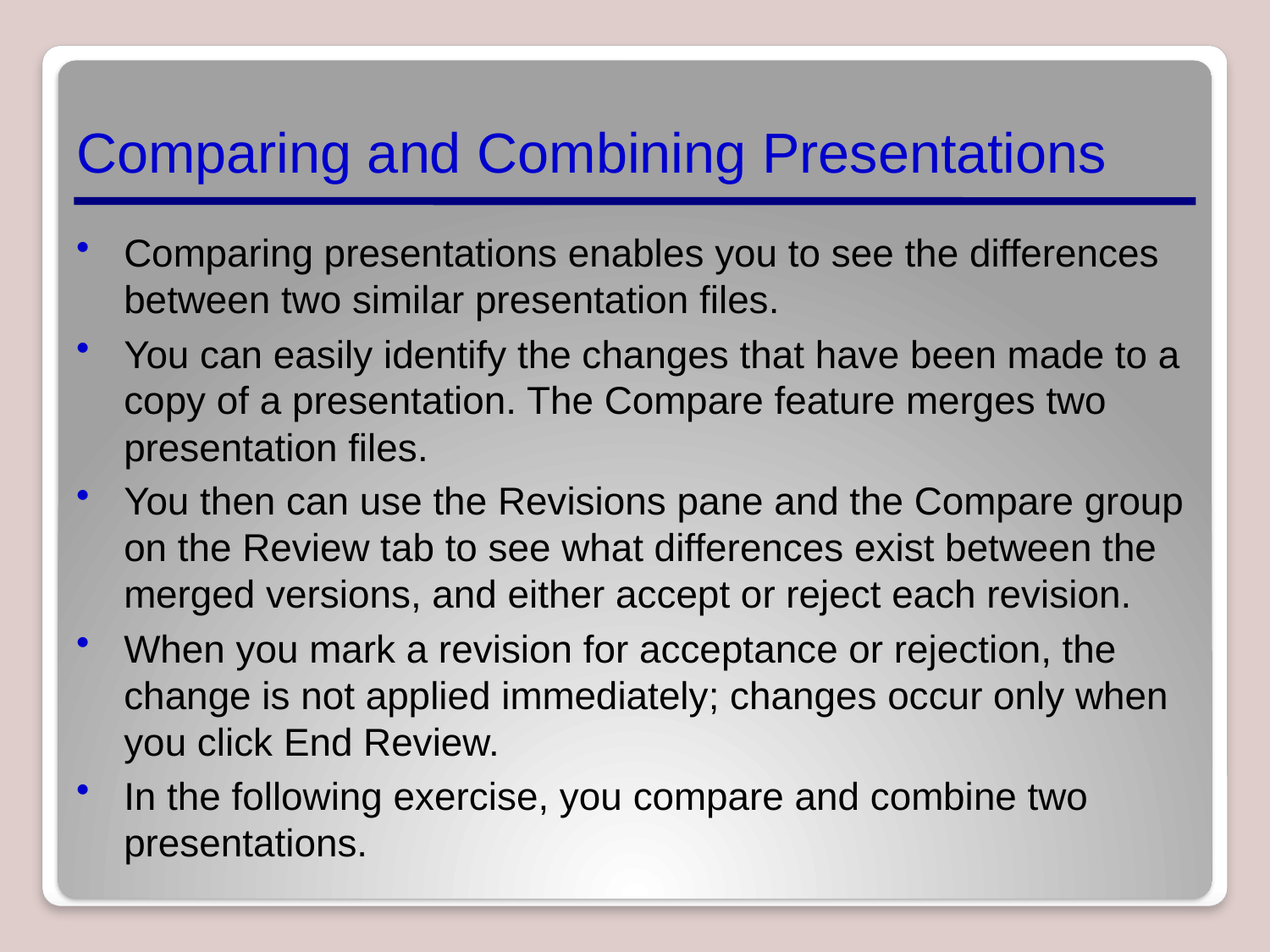

# Comparing and Combining Presentations
Comparing presentations enables you to see the differences between two similar presentation files.
You can easily identify the changes that have been made to a copy of a presentation. The Compare feature merges two presentation files.
You then can use the Revisions pane and the Compare group on the Review tab to see what differences exist between the merged versions, and either accept or reject each revision.
When you mark a revision for acceptance or rejection, the change is not applied immediately; changes occur only when you click End Review.
In the following exercise, you compare and combine two presentations.